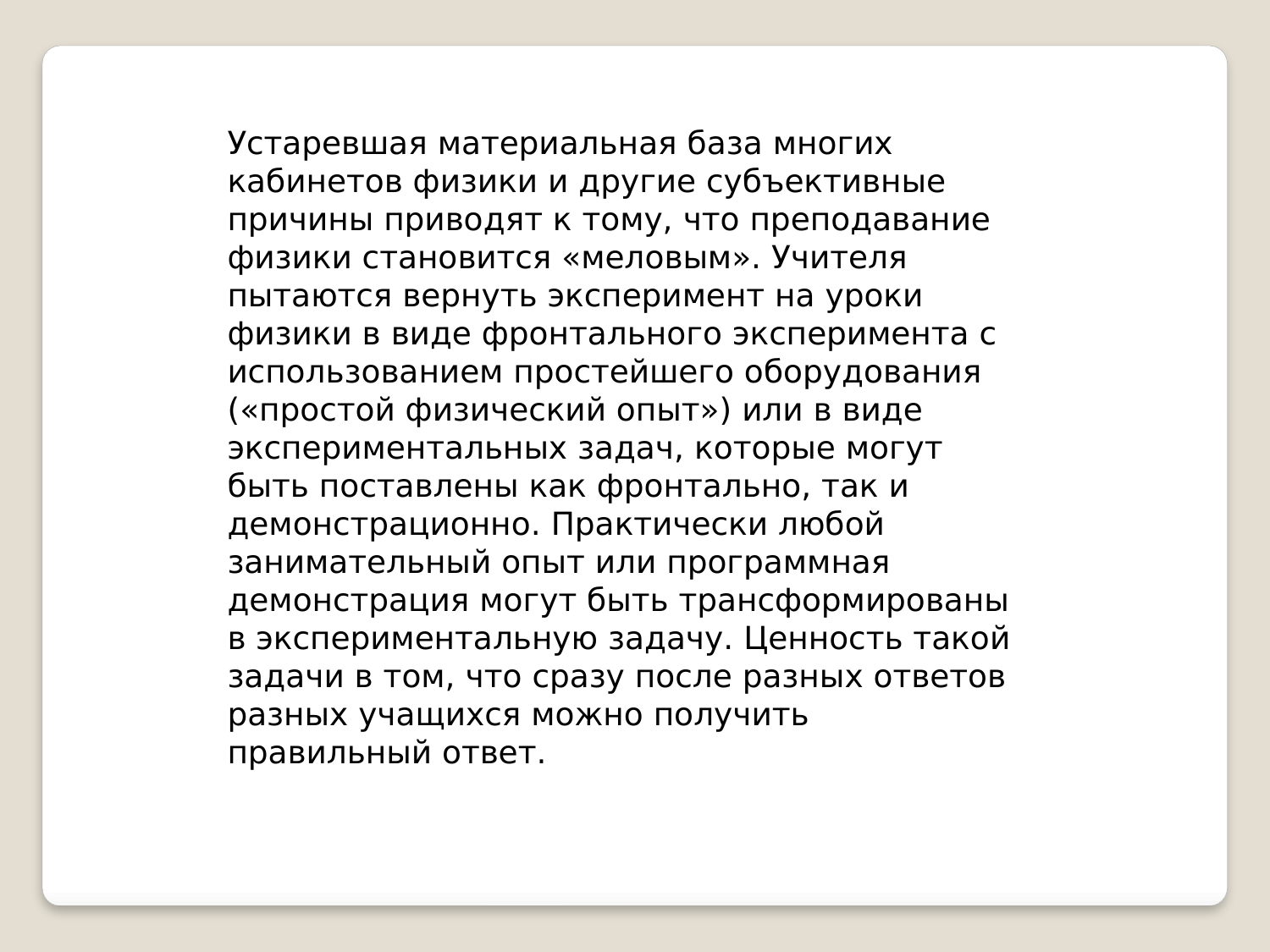

Устаревшая материальная база многих кабинетов физики и другие субъективные причины приводят к тому, что преподавание физики становится «меловым». Учителя пытаются вернуть эксперимент на уроки физики в виде фронтального эксперимента с использованием простейшего оборудования («простой физический опыт») или в виде экспериментальных задач, которые могут быть поставлены как фронтально, так и демонстрационно. Практически любой занимательный опыт или программная демонстрация могут быть трансформированы в экспериментальную задачу. Ценность такой задачи в том, что сразу после разных ответов разных учащихся можно получить правильный ответ.